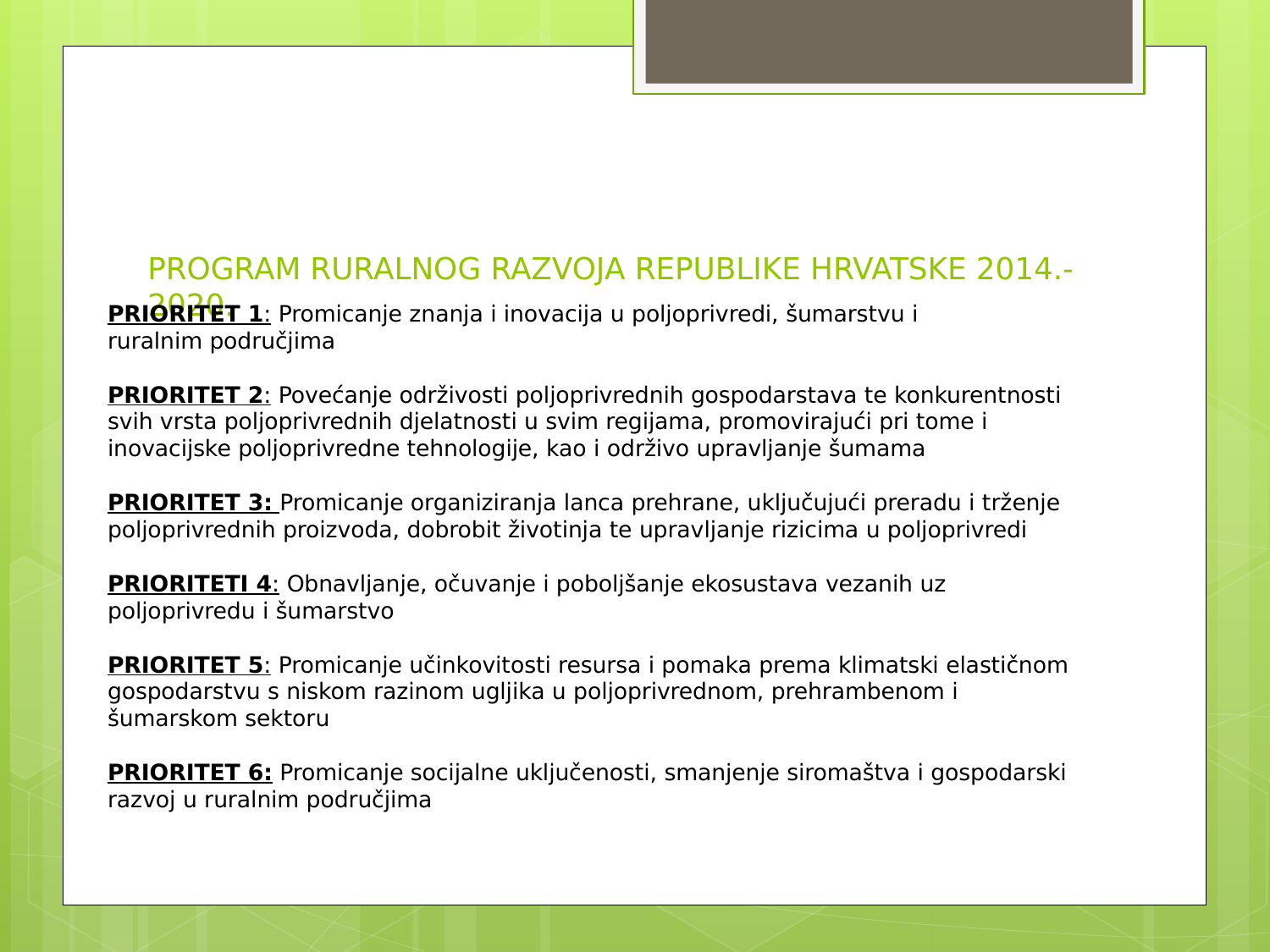

# PROGRAM RURALNOG RAZVOJA REPUBLIKE HRVATSKE 2014.-2020.

PRIORITET 1: Promicanje znanja i inovacija u poljoprivredi, šumarstvu i
ruralnim područjima

PRIORITET 2: Povećanje održivosti poljoprivrednih gospodarstava te konkurentnosti  svih vrsta poljoprivrednih djelatnosti u svim regijama, promovirajući pri tome i inovacijske poljoprivredne tehnologije, kao i održivo upravljanje šumama

PRIORITET 3: Promicanje organiziranja lanca prehrane, uključujući preradu i trženje poljoprivrednih proizvoda, dobrobit životinja te upravljanje rizicima u poljoprivredi

PRIORITETI 4: Obnavljanje, očuvanje i poboljšanje ekosustava vezanih uz poljoprivredu i šumarstvo

PRIORITET 5: Promicanje učinkovitosti resursa i pomaka prema klimatski elastičnom gospodarstvu s niskom razinom ugljika u poljoprivrednom, prehrambenom i šumarskom sektoru

PRIORITET 6: Promicanje socijalne uključenosti, smanjenje siromaštva i gospodarski razvoj u ruralnim područjima